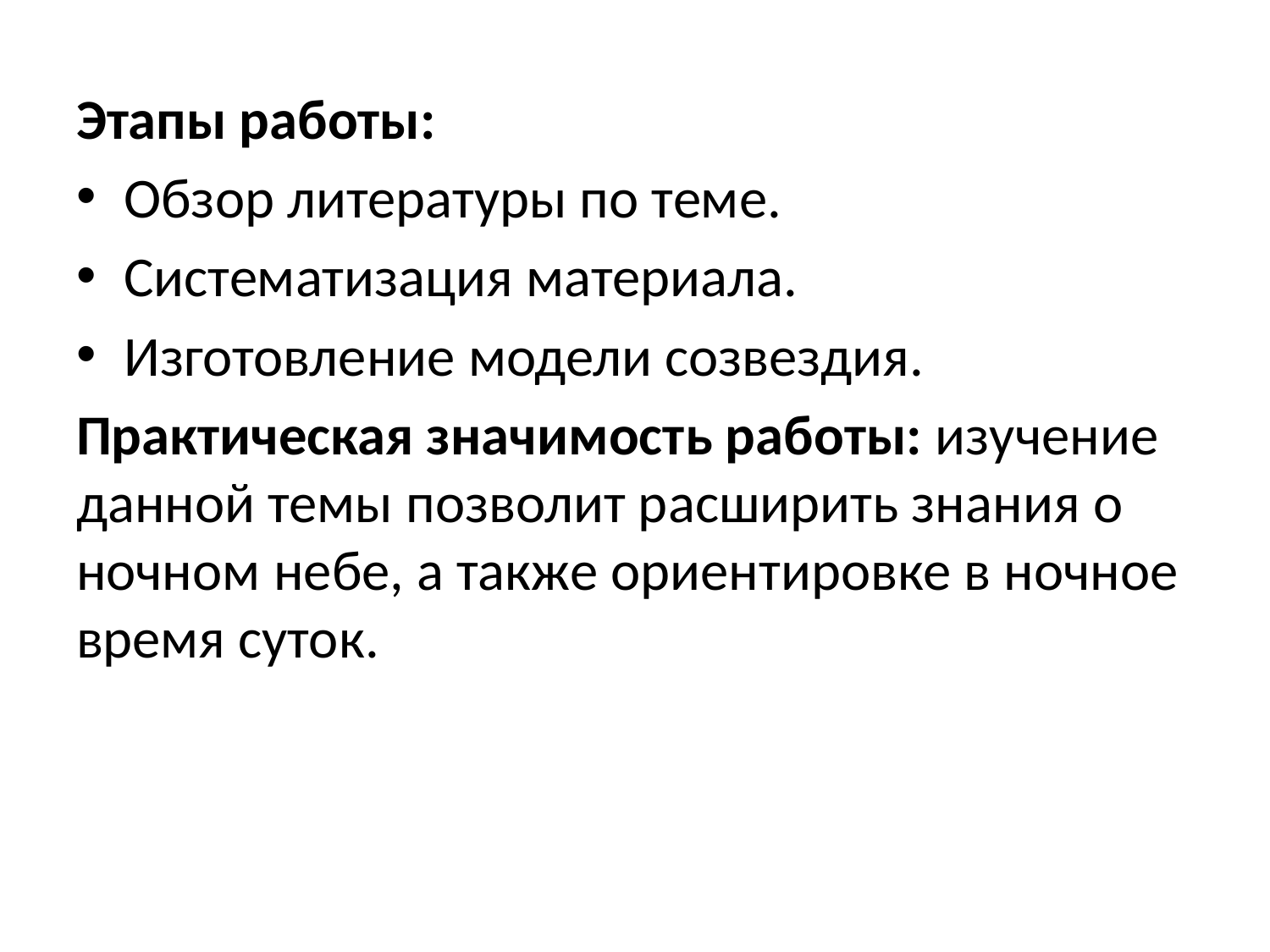

Этапы работы:
Обзор литературы по теме.
Систематизация материала.
Изготовление модели созвездия.
Практическая значимость работы: изучение данной темы позволит расширить знания о ночном небе, а также ориентировке в ночное время суток.